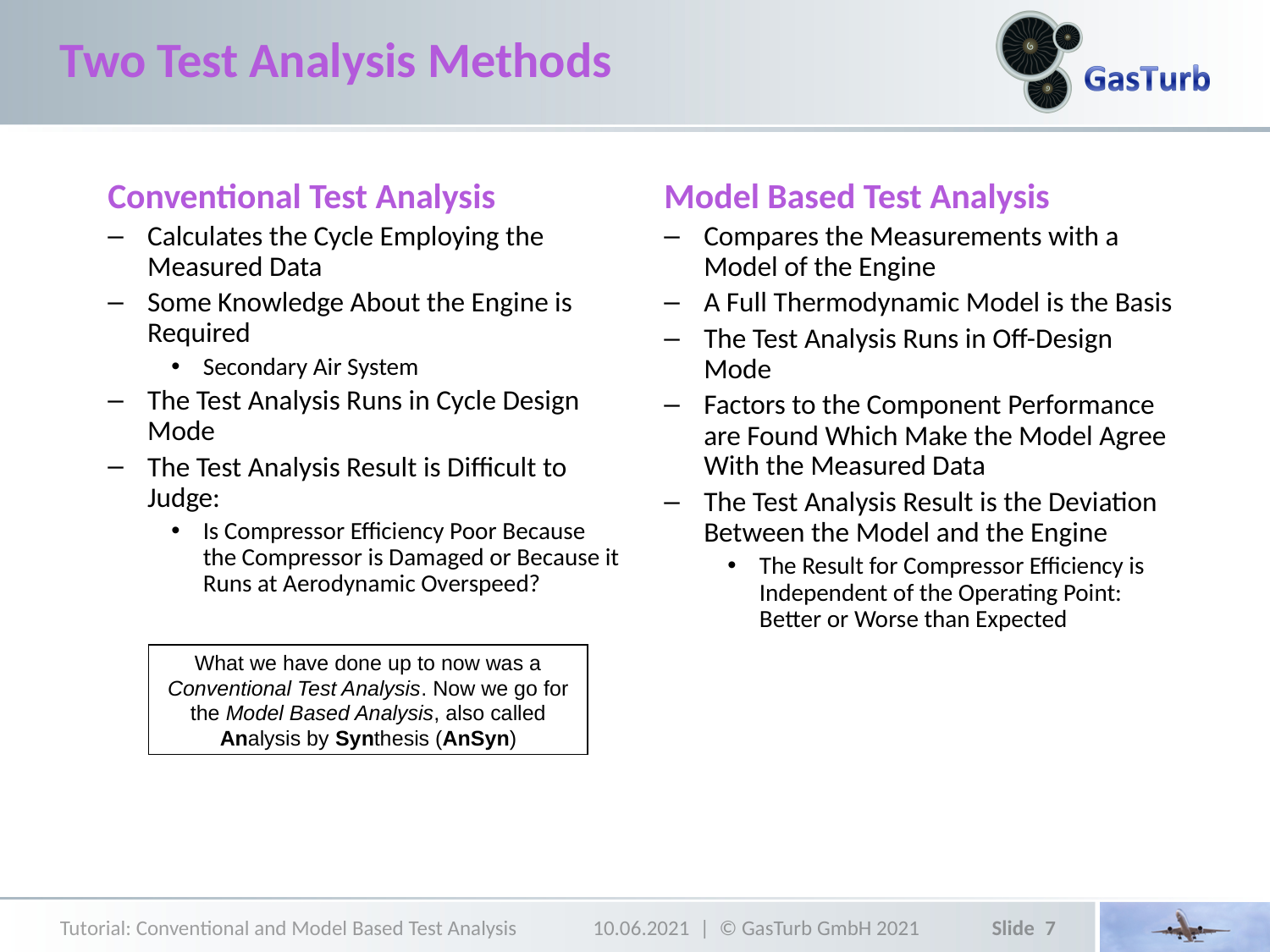

# Two Test Analysis Methods
Model Based Test Analysis
Compares the Measurements with a Model of the Engine
A Full Thermodynamic Model is the Basis
The Test Analysis Runs in Off-Design Mode
Factors to the Component Performance are Found Which Make the Model Agree With the Measured Data
The Test Analysis Result is the Deviation Between the Model and the Engine
The Result for Compressor Efficiency is Independent of the Operating Point: Better or Worse than Expected
Conventional Test Analysis
Calculates the Cycle Employing the Measured Data
Some Knowledge About the Engine is Required
Secondary Air System
The Test Analysis Runs in Cycle Design Mode
The Test Analysis Result is Difficult to Judge:
Is Compressor Efficiency Poor Because the Compressor is Damaged or Because it Runs at Aerodynamic Overspeed?

What we have done up to now was a Conventional Test Analysis. Now we go for the Model Based Analysis, also called Analysis by Synthesis (AnSyn)
Tutorial: Conventional and Model Based Test Analysis
10.06.2021
7